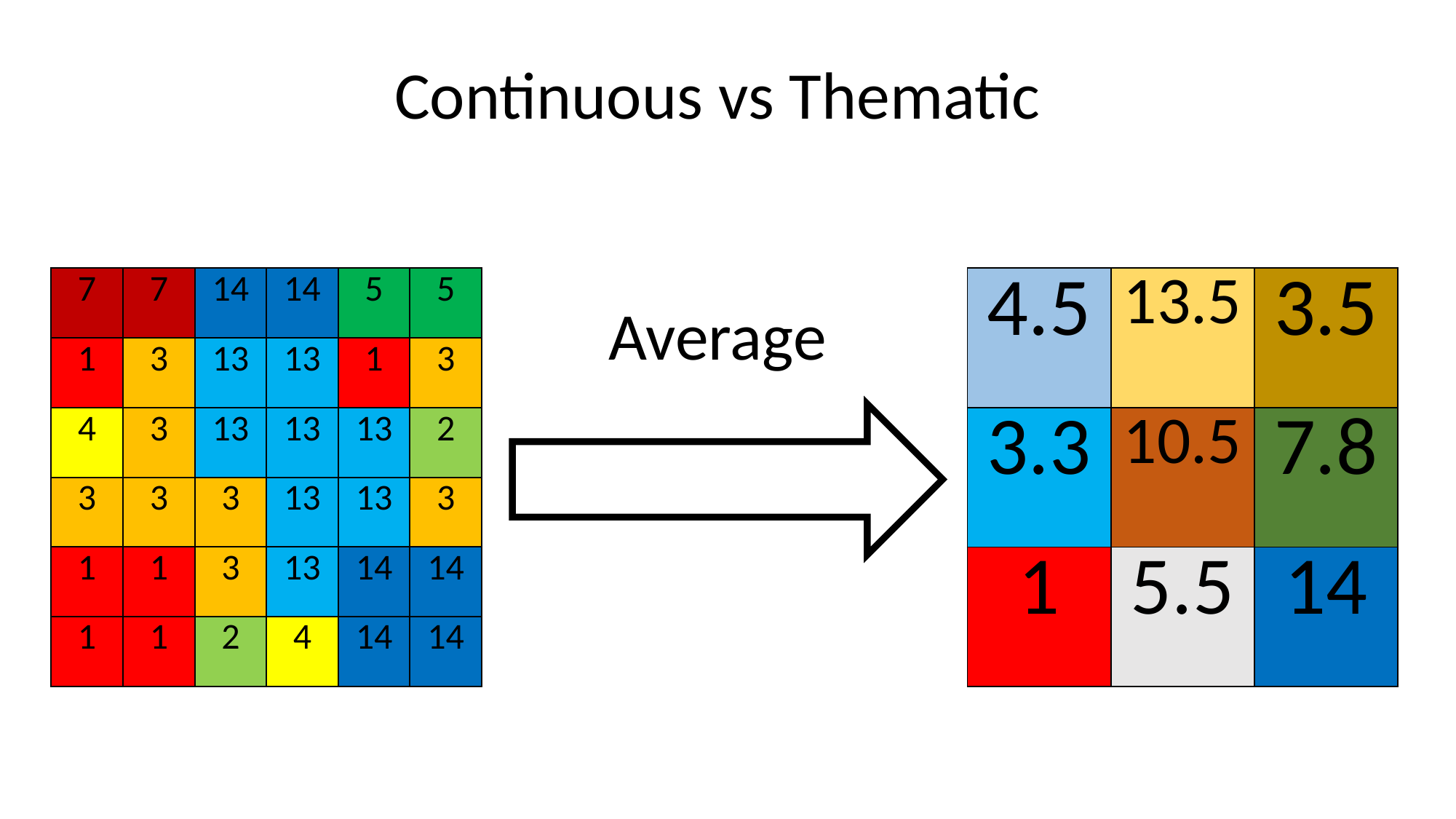

# Continuous vs Thematic
| 7 | 7 | 14 | 14 | 5 | 5 |
| --- | --- | --- | --- | --- | --- |
| 1 | 3 | 13 | 13 | 1 | 3 |
| 4 | 3 | 13 | 13 | 13 | 2 |
| 3 | 3 | 3 | 13 | 13 | 3 |
| 1 | 1 | 3 | 13 | 14 | 14 |
| 1 | 1 | 2 | 4 | 14 | 14 |
| 4.5 | 13.5 | 3.5 |
| --- | --- | --- |
| 3.3 | 10.5 | 7.8 |
| 1 | 5.5 | 14 |
Average